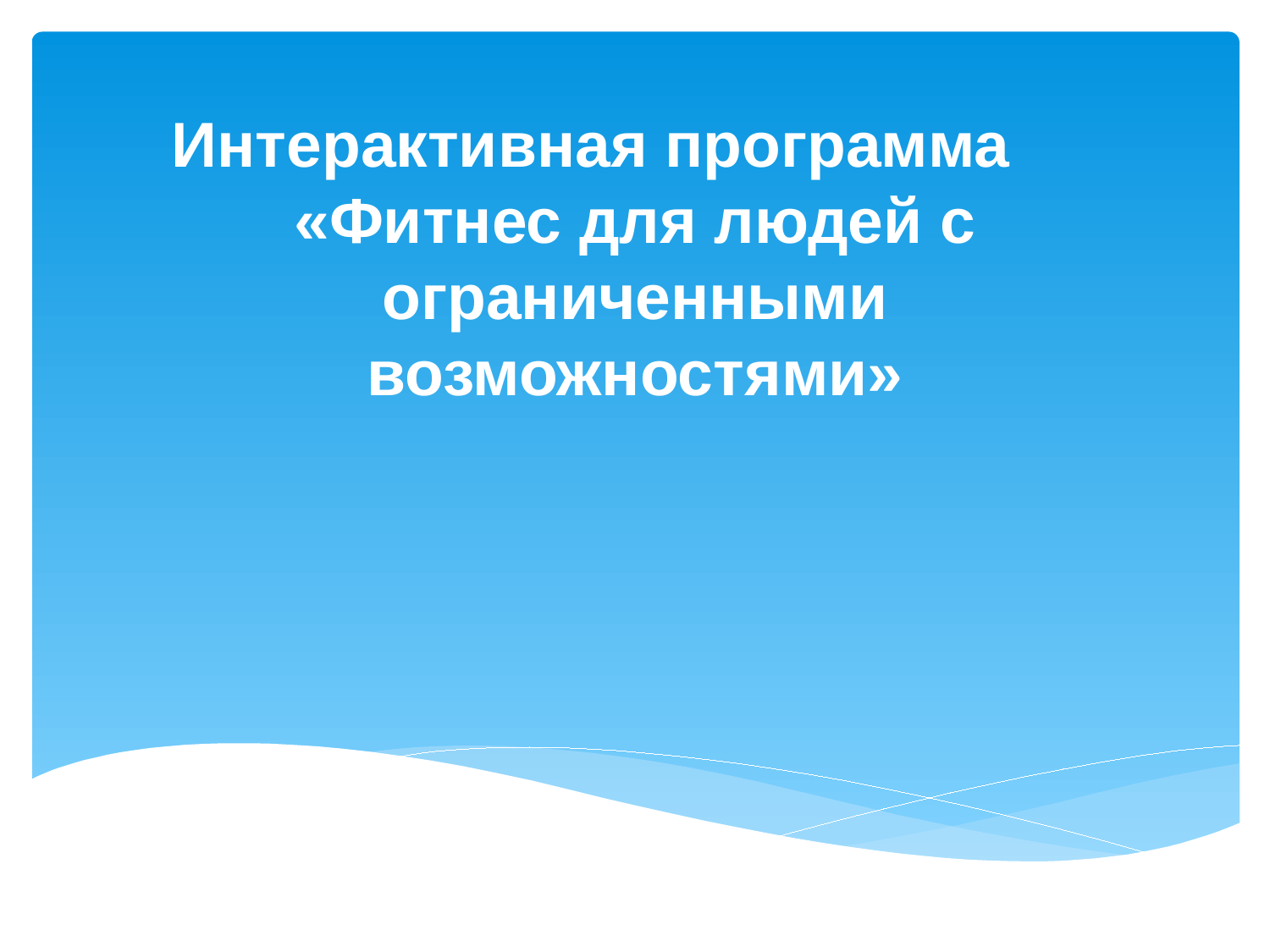

# Интерактивная программа      «Фитнес для людей с ограниченными возможностями»